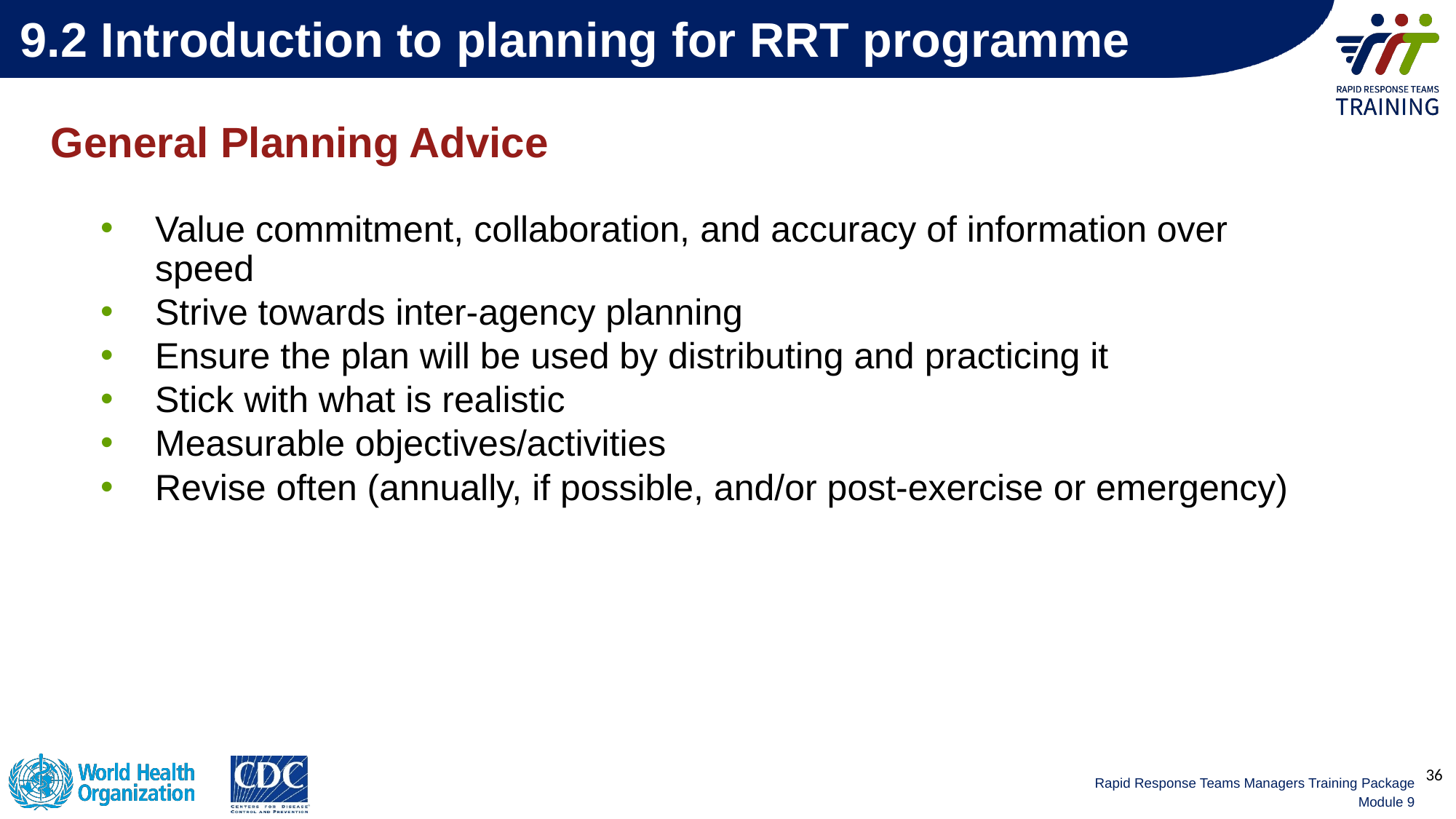

9.2 Introduction to planning for RRT programme

General Planning Advice
Value commitment, collaboration, and accuracy of information over speed
Strive towards inter-agency planning
Ensure the plan will be used by distributing and practicing it
Stick with what is realistic
Measurable objectives/activities
Revise often (annually, if possible, and/or post-exercise or emergency)
36